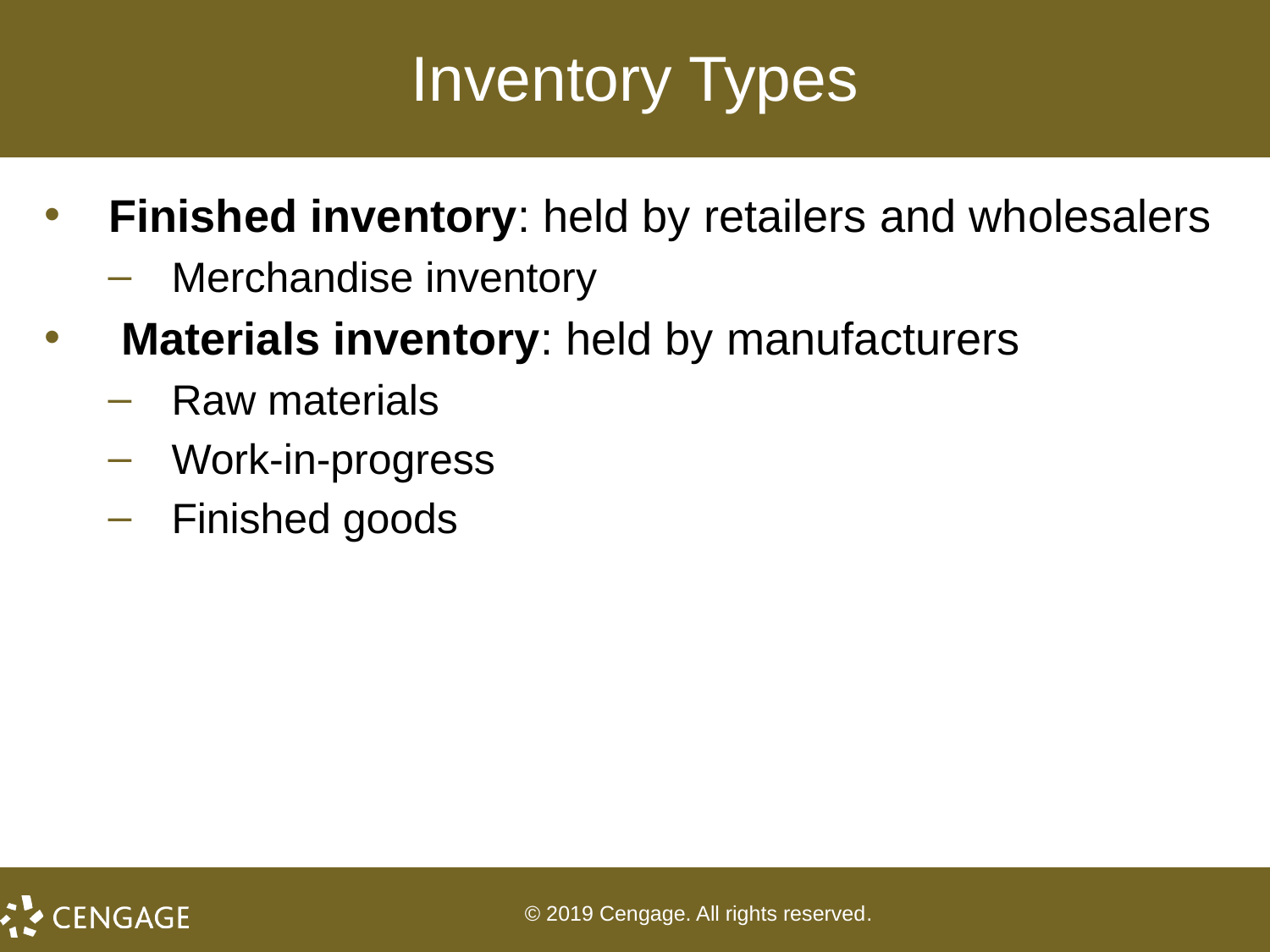

# Inventory Types
Finished inventory: held by retailers and wholesalers
Merchandise inventory
 Materials inventory: held by manufacturers
Raw materials
Work-in-progress
Finished goods